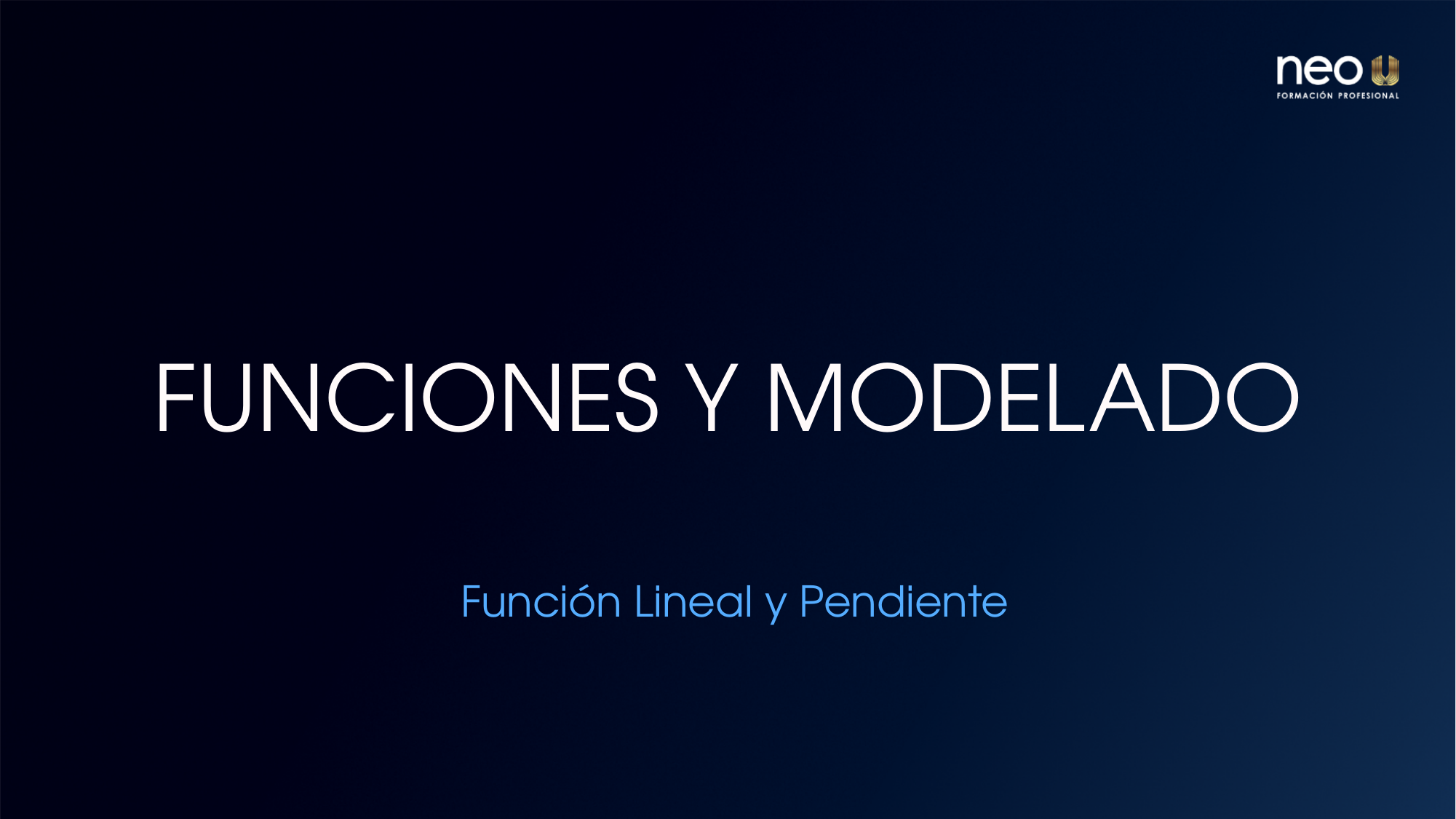

#
FUNCIONES Y MODELADO
Función Lineal y Pendiente